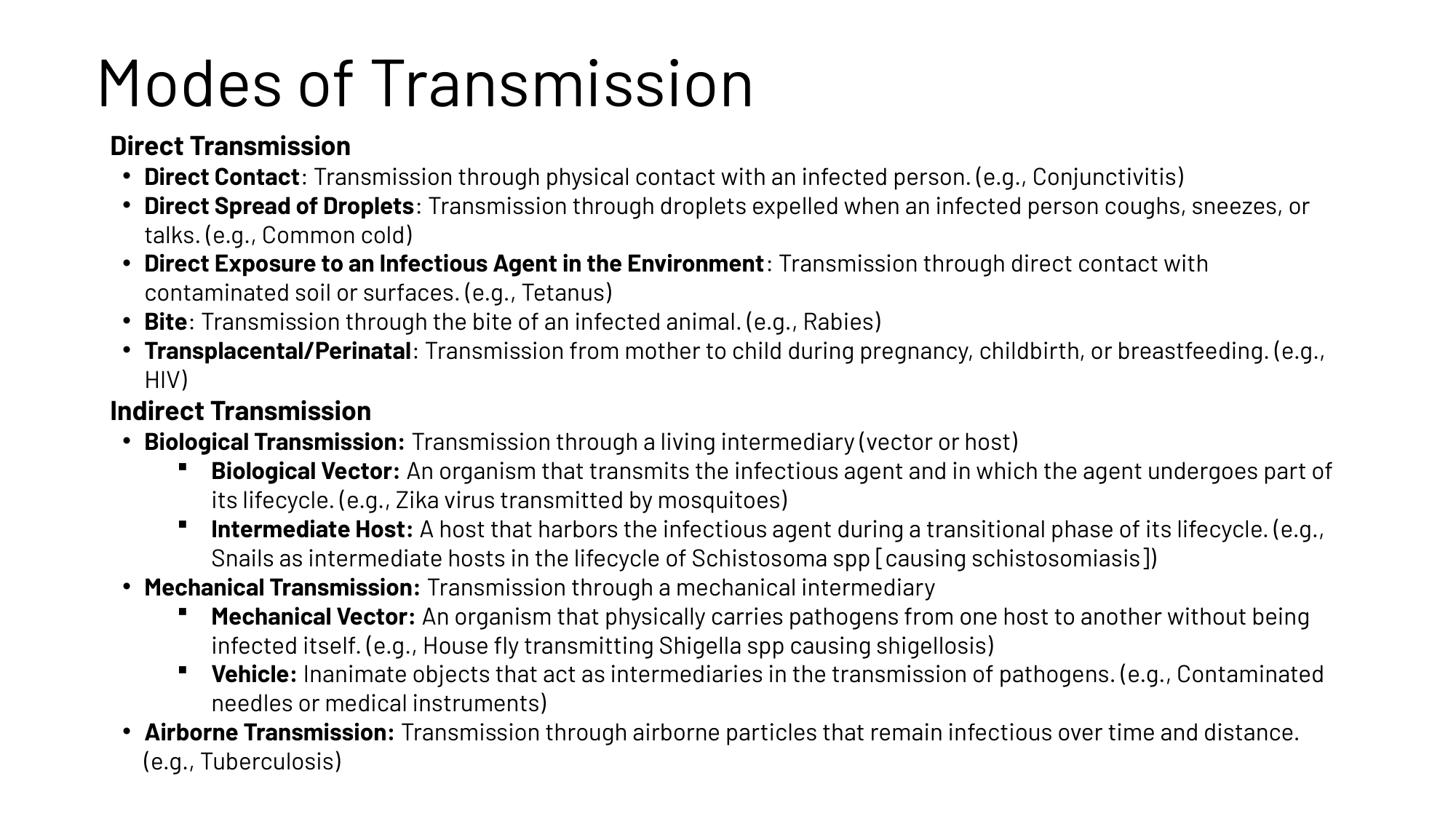

Modes of Transmission
Direct Transmission
Direct Contact: Transmission through physical contact with an infected person. (e.g., Conjunctivitis)
Direct Spread of Droplets: Transmission through droplets expelled when an infected person coughs, sneezes, or talks. (e.g., Common cold)
Direct Exposure to an Infectious Agent in the Environment: Transmission through direct contact with contaminated soil or surfaces. (e.g., Tetanus)
Bite: Transmission through the bite of an infected animal. (e.g., Rabies)
Transplacental/Perinatal: Transmission from mother to child during pregnancy, childbirth, or breastfeeding. (e.g., HIV)
Indirect Transmission
Biological Transmission: Transmission through a living intermediary (vector or host)
Biological Vector: An organism that transmits the infectious agent and in which the agent undergoes part of its lifecycle. (e.g., Zika virus transmitted by mosquitoes)
Intermediate Host: A host that harbors the infectious agent during a transitional phase of its lifecycle. (e.g., Snails as intermediate hosts in the lifecycle of Schistosoma spp [causing schistosomiasis])
Mechanical Transmission: Transmission through a mechanical intermediary
Mechanical Vector: An organism that physically carries pathogens from one host to another without being infected itself. (e.g., House fly transmitting Shigella spp causing shigellosis)
Vehicle: Inanimate objects that act as intermediaries in the transmission of pathogens. (e.g., Contaminated needles or medical instruments)
Airborne Transmission: Transmission through airborne particles that remain infectious over time and distance. (e.g., Tuberculosis)